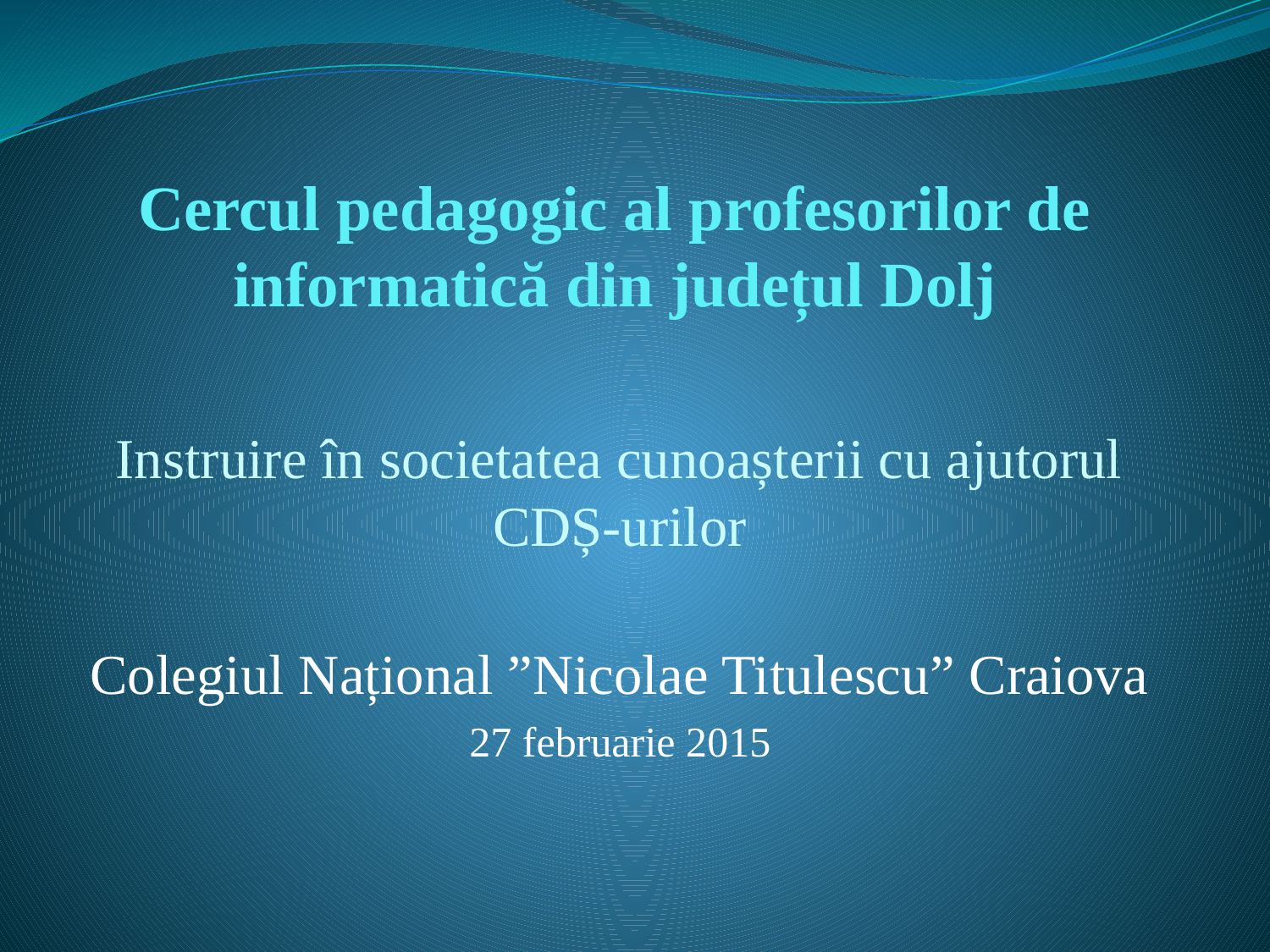

# Cercul pedagogic al profesorilor de informatică din județul Dolj
Instruire în societatea cunoașterii cu ajutorul CDȘ-urilor

Colegiul Național ”Nicolae Titulescu” Craiova
27 februarie 2015